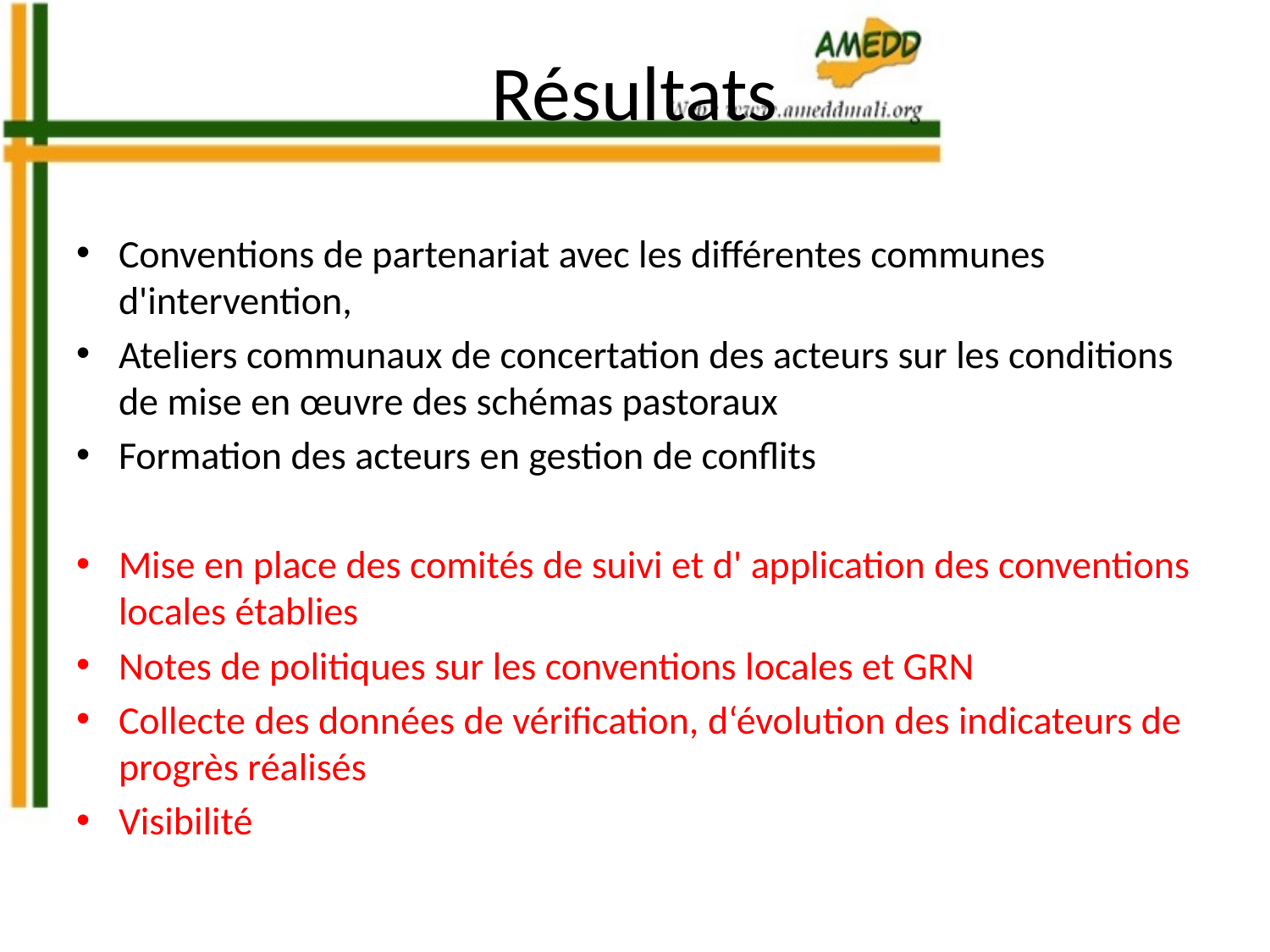

# Résultats
Conventions de partenariat avec les différentes communes d'intervention,
Ateliers communaux de concertation des acteurs sur les conditions de mise en œuvre des schémas pastoraux
Formation des acteurs en gestion de conflits

Mise en place des comités de suivi et d' application des conventions locales établies
Notes de politiques sur les conventions locales et GRN
Collecte des données de vérification, d‘évolution des indicateurs de progrès réalisés
Visibilité